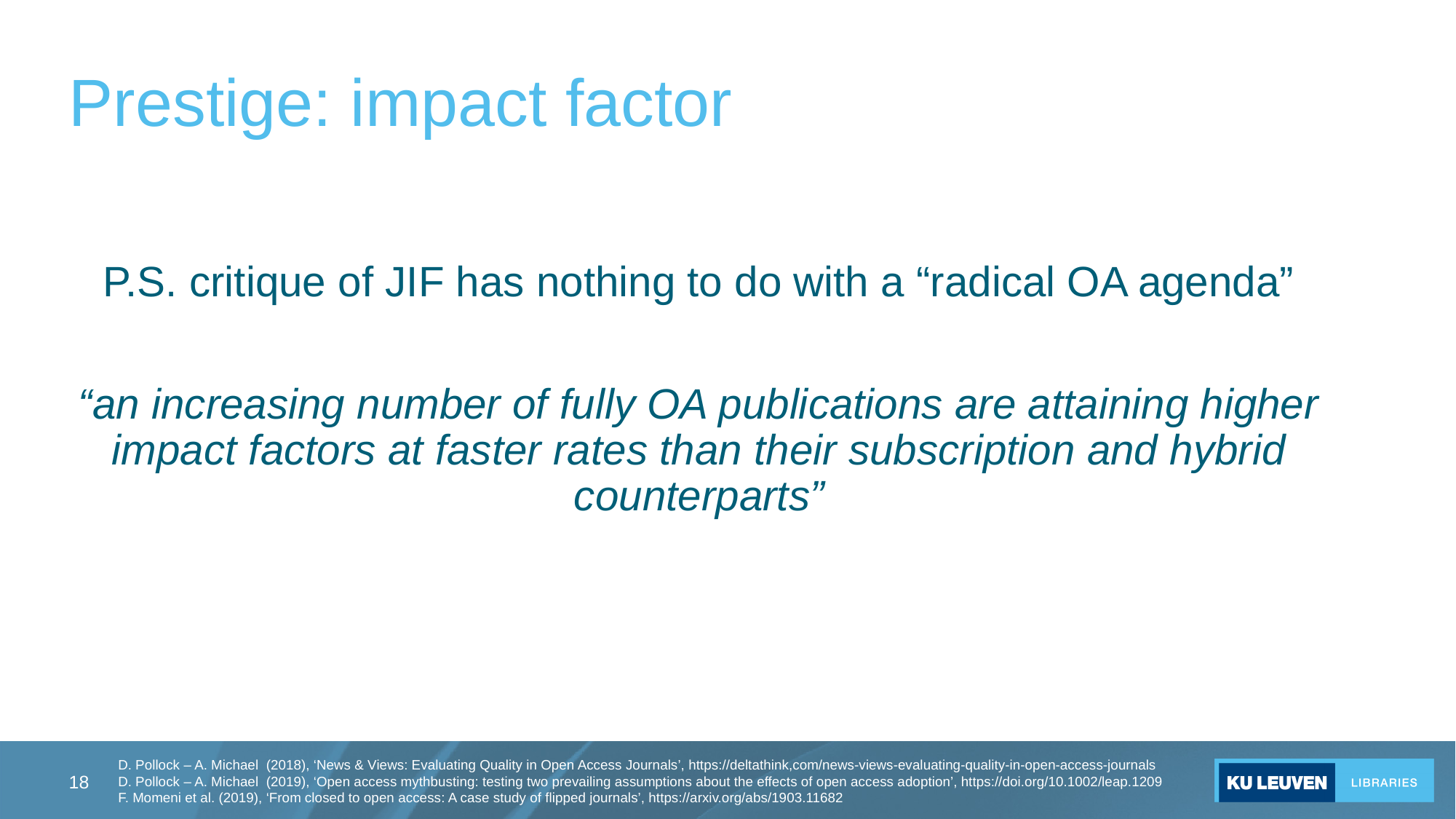

# Prestige: impact factor

P.S. critique of JIF has nothing to do with a “radical OA agenda”

“an increasing number of fully OA publications are attaining higher impact factors at faster rates than their subscription and hybrid counterparts”

18
D. Pollock – A. Michael  (2018), ‘News & Views: Evaluating Quality in Open Access Journals’, https://deltathink,com/news-views-evaluating-quality-in-open-access-journals
D. Pollock – A. Michael  (2019), ‘Open access mythbusting: testing two prevailing assumptions about the effects of open access adoption’, https://doi.org/10.1002/leap.1209
F. Momeni et al. (2019), ‘From closed to open access: A case study of flipped journals’, https://arxiv.org/abs/1903.11682